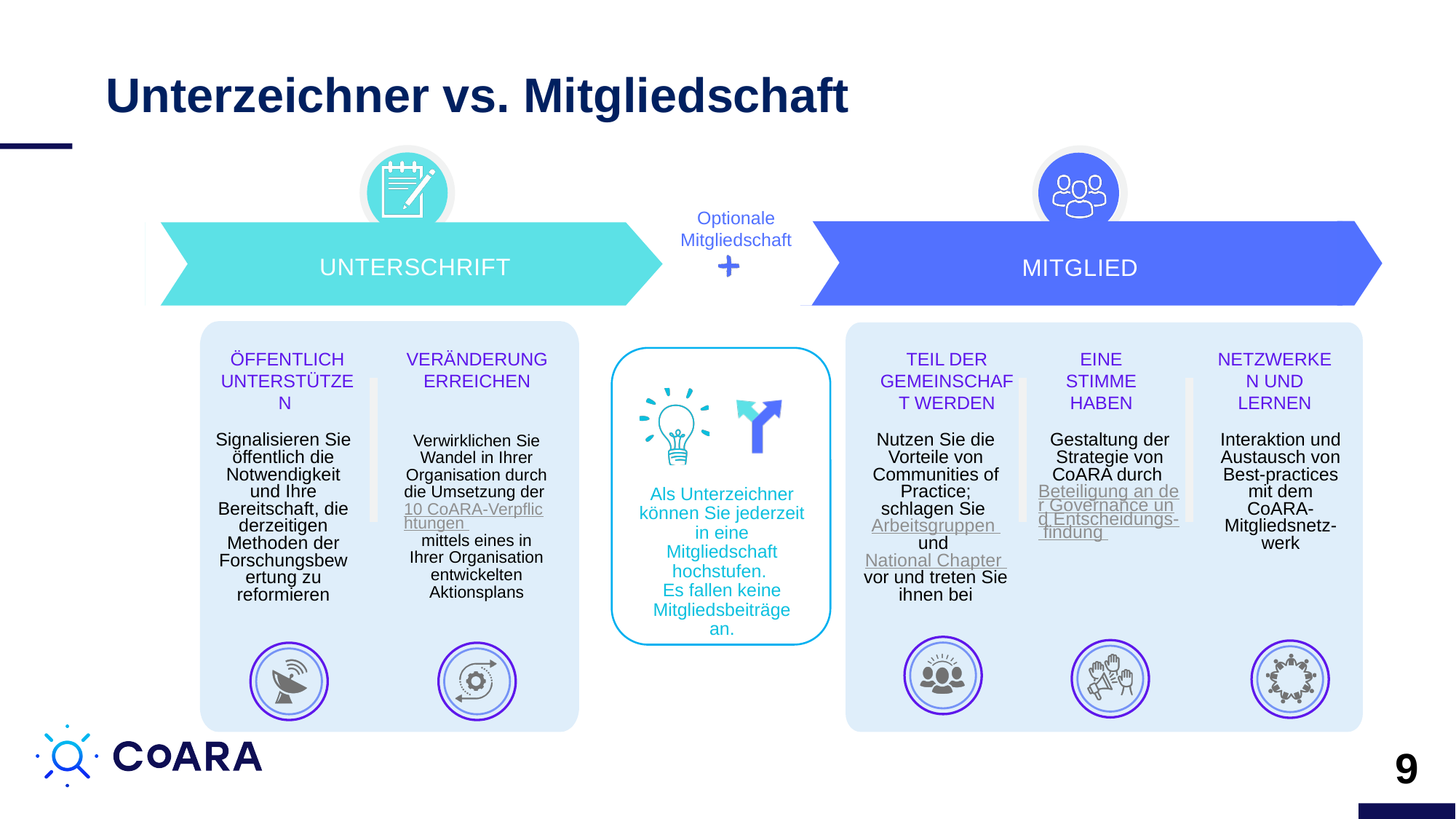

Unterzeichner vs. Mitgliedschaft

Optionale Mitgliedschaft

UNTERSCHRIFT
MITGLIED

ÖFFENTLICH UNTERSTÜTZEN
VERÄNDERUNG
ERREICHEN

TEIL DER GEMEINSCHAFT WERDEN
EINE STIMME HABEN
NETZWERKEN UND LERNEN

Signalisieren Sie öffentlich die Notwendigkeit und Ihre Bereitschaft, die derzeitigen Methoden der Forschungsbewertung zu reformieren
Verwirklichen Sie Wandel in Ihrer Organisation durch die Umsetzung der 10 CoARA-Verpflichtungen
mittels eines in Ihrer Organisation entwickelten Aktionsplans
Nutzen Sie die Vorteile von Communities of Practice; schlagen Sie Arbeitsgruppen und National Chapter vor und treten Sie ihnen bei
Gestaltung der Strategie von CoARA durch Beteiligung an der Governance und Entscheidungs- findung
Interaktion und Austausch von Best-practices mit dem CoARA-Mitgliedsnetz-werk
Als Unterzeichner können Sie jederzeit in eine Mitgliedschaft hochstufen.
Es fallen keine Mitgliedsbeiträge an.

9